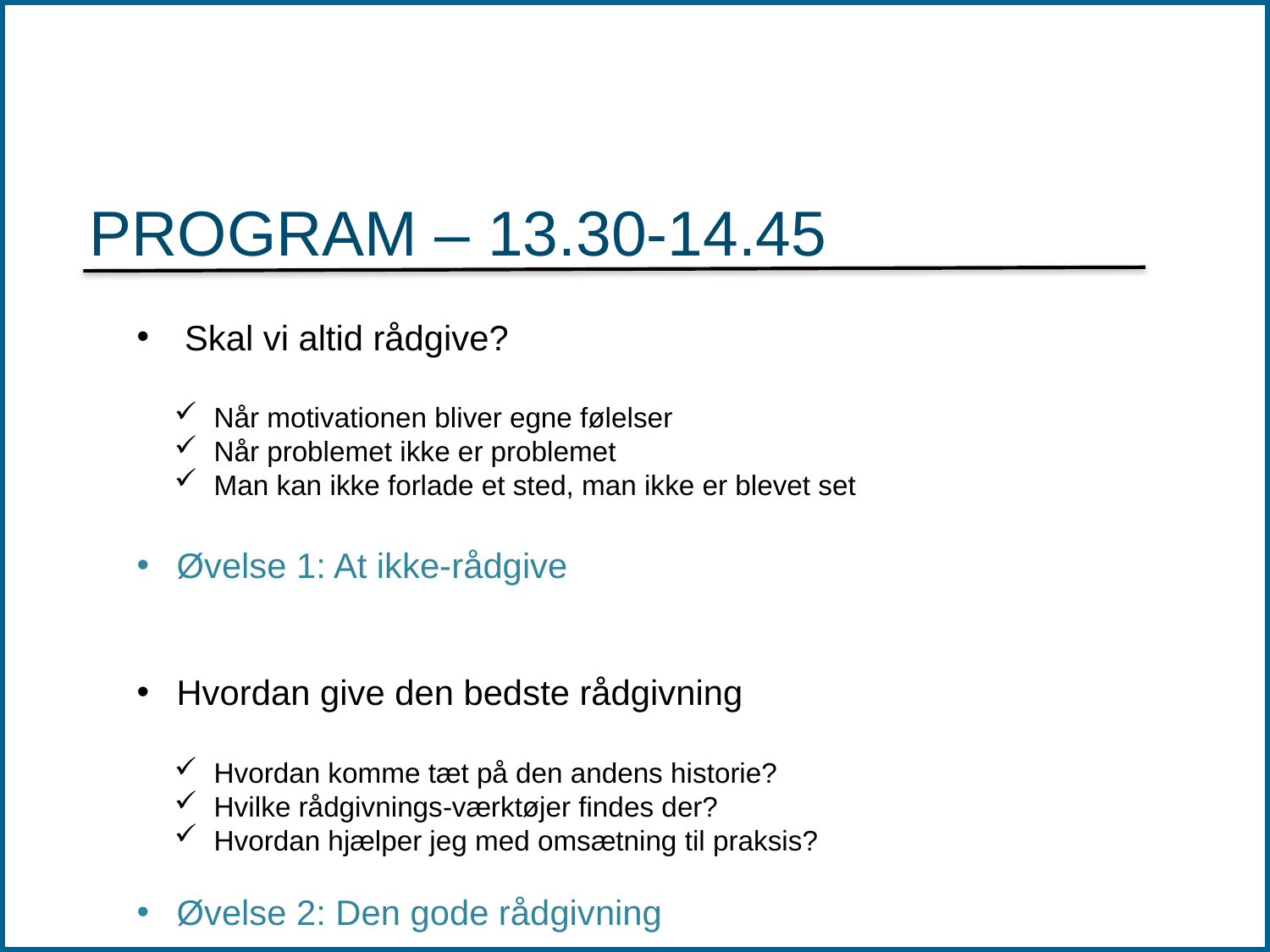

# Program – 13.30-14.45
Skal vi altid rådgive?
Når motivationen bliver egne følelser
Når problemet ikke er problemet
Man kan ikke forlade et sted, man ikke er blevet set

Øvelse 1: At ikke-rådgive

Hvordan give den bedste rådgivning
Hvordan komme tæt på den andens historie?
Hvilke rådgivnings-værktøjer findes der?
Hvordan hjælper jeg med omsætning til praksis?

Øvelse 2: Den gode rådgivning

Opsamling og afrunding